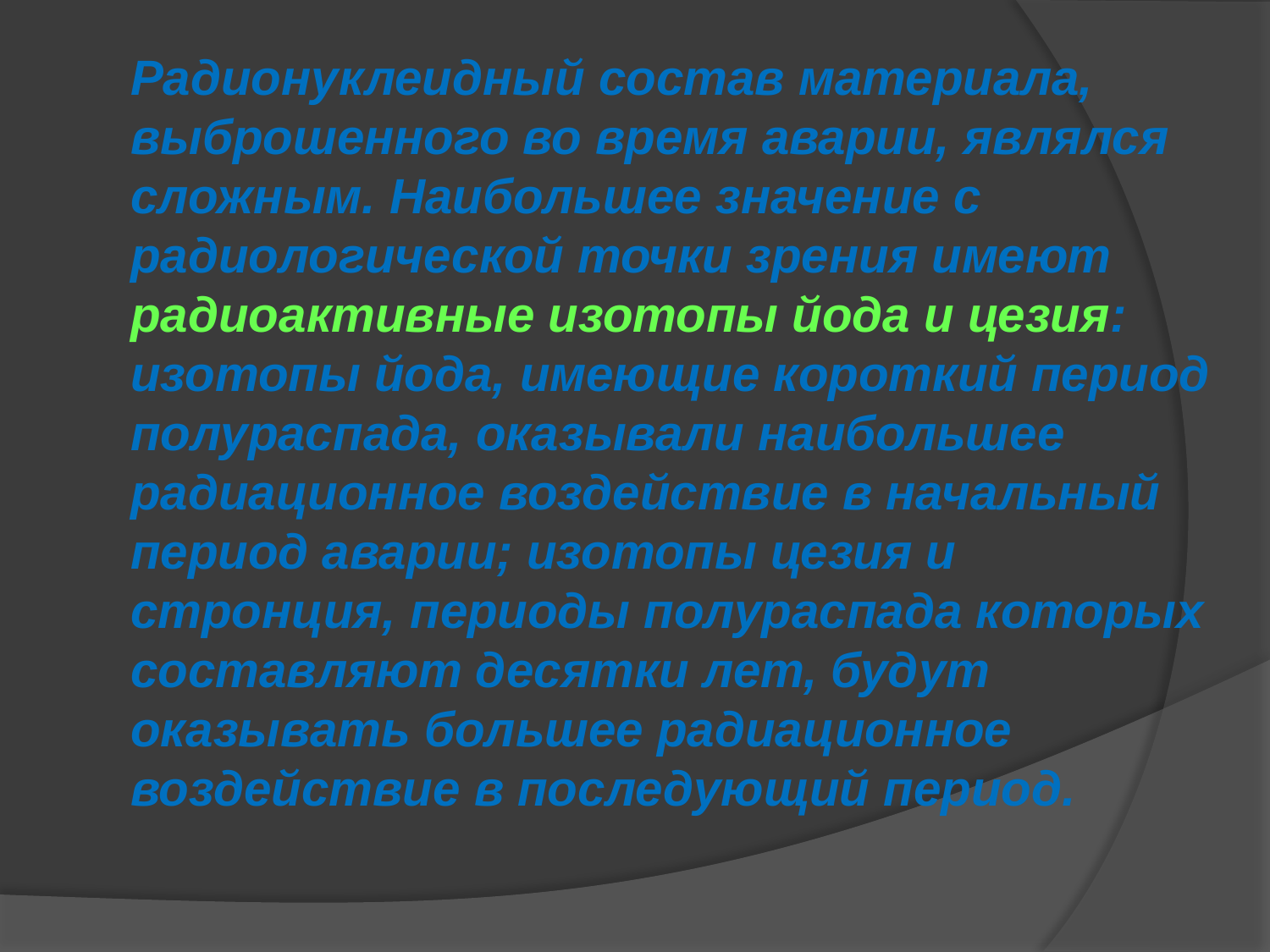

Радионуклеидный состав материала, выброшенного во время аварии, являлся сложным. Наибольшее значение с радиологической точки зрения имеют радиоактивные изотопы йода и цезия: изотопы йода, имеющие короткий период полураспада, оказывали наибольшее радиационное воздействие в начальный период аварии; изотопы цезия и стронция, периоды полураспада которых составляют десятки лет, будут оказывать большее радиационное воздействие в последующий период.